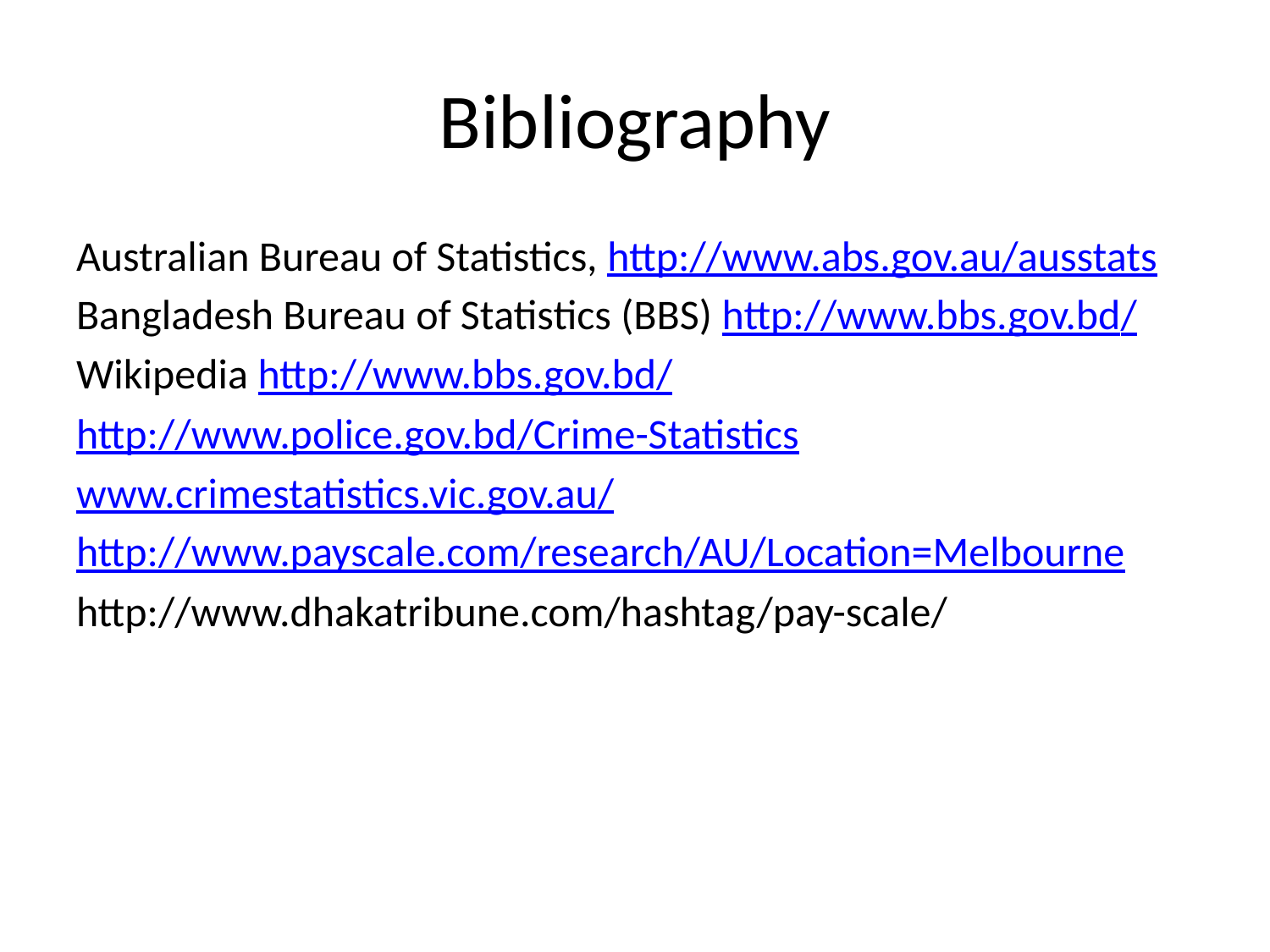

# Bibliography
Australian Bureau of Statistics, http://www.abs.gov.au/ausstats
Bangladesh Bureau of Statistics (BBS) http://www.bbs.gov.bd/
Wikipedia http://www.bbs.gov.bd/
http://www.police.gov.bd/Crime-Statistics
www.crimestatistics.vic.gov.au/
http://www.payscale.com/research/AU/Location=Melbourne
http://www.dhakatribune.com/hashtag/pay-scale/